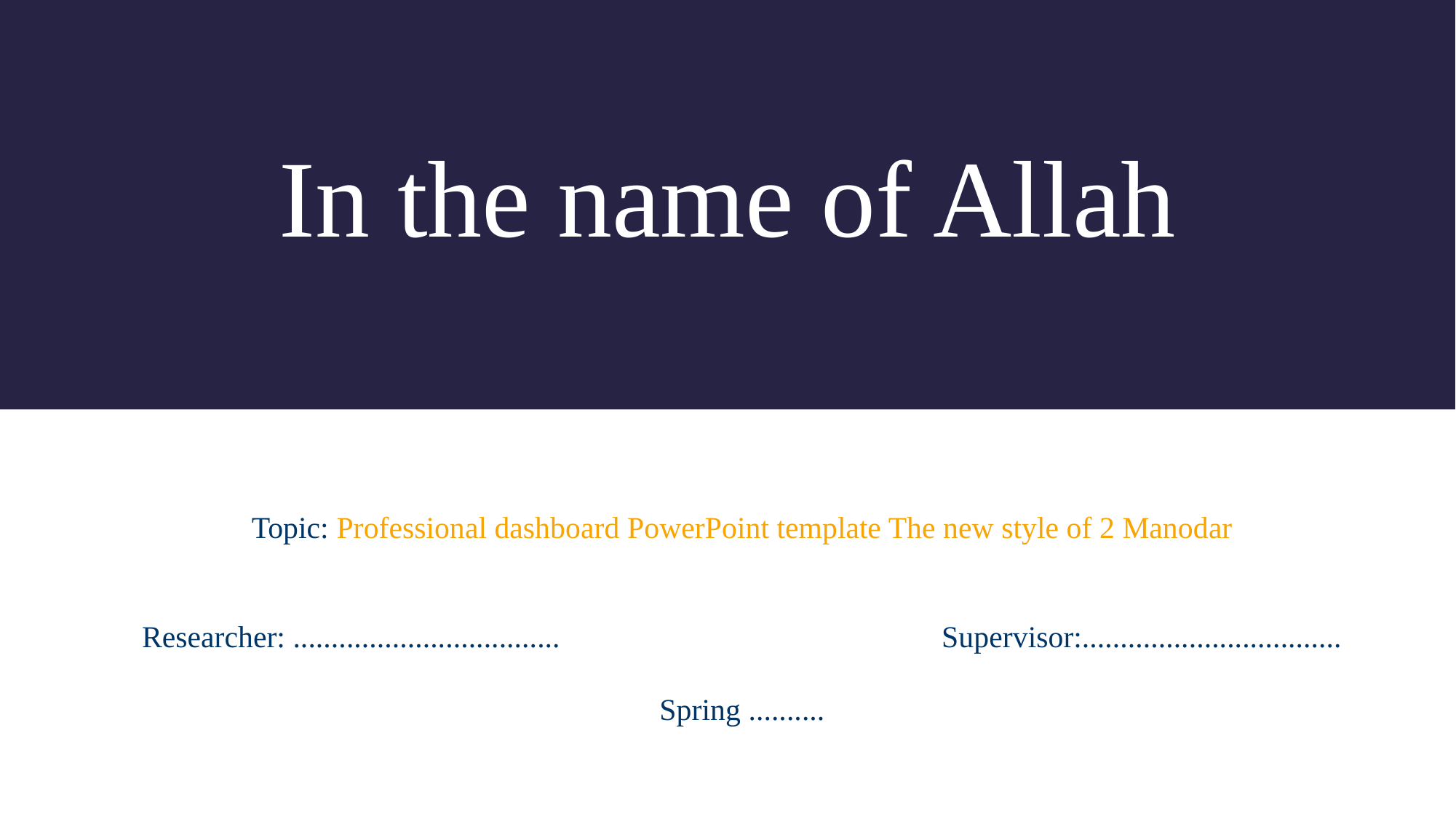

In the name of Allah
Topic: Professional dashboard PowerPoint template The new style of 2 Manodar

Researcher: ...................................                                                  Supervisor:..................................

Spring ..........